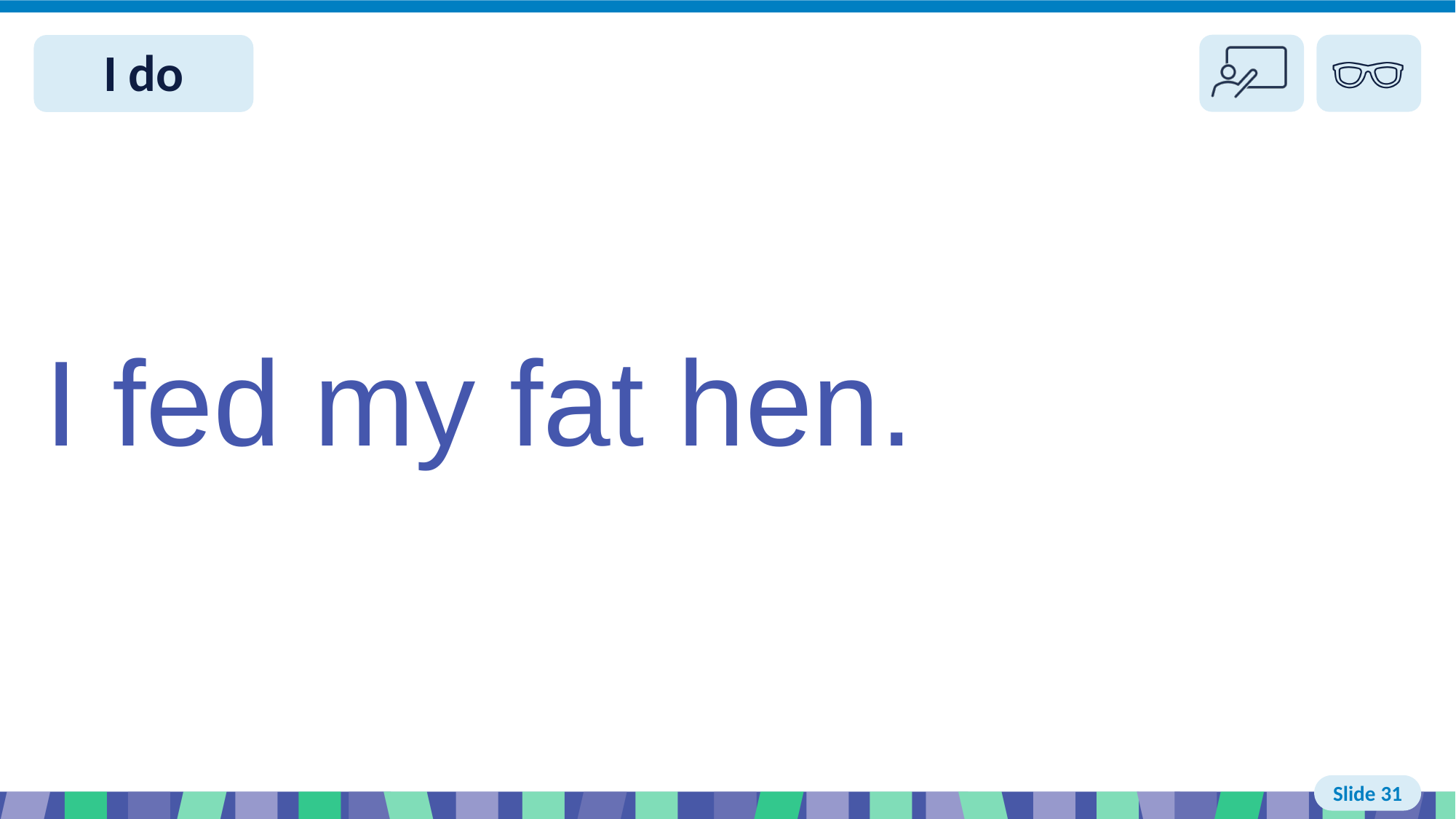

# Slide 31 I do read
I fed my fat hen.